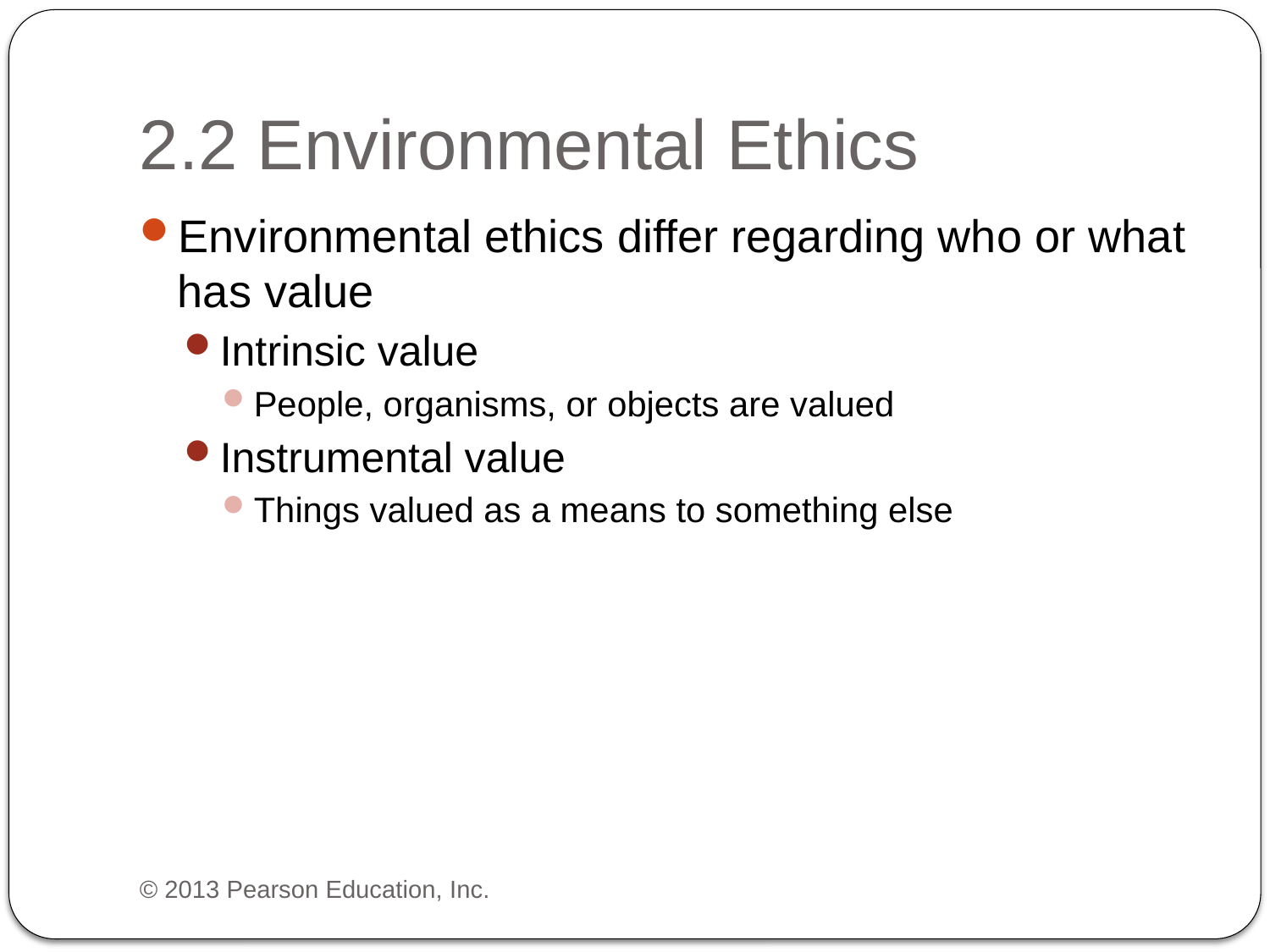

# 2.2 Environmental Ethics
Environmental ethics differ regarding who or what has value
Intrinsic value
People, organisms, or objects are valued
Instrumental value
Things valued as a means to something else
© 2013 Pearson Education, Inc.